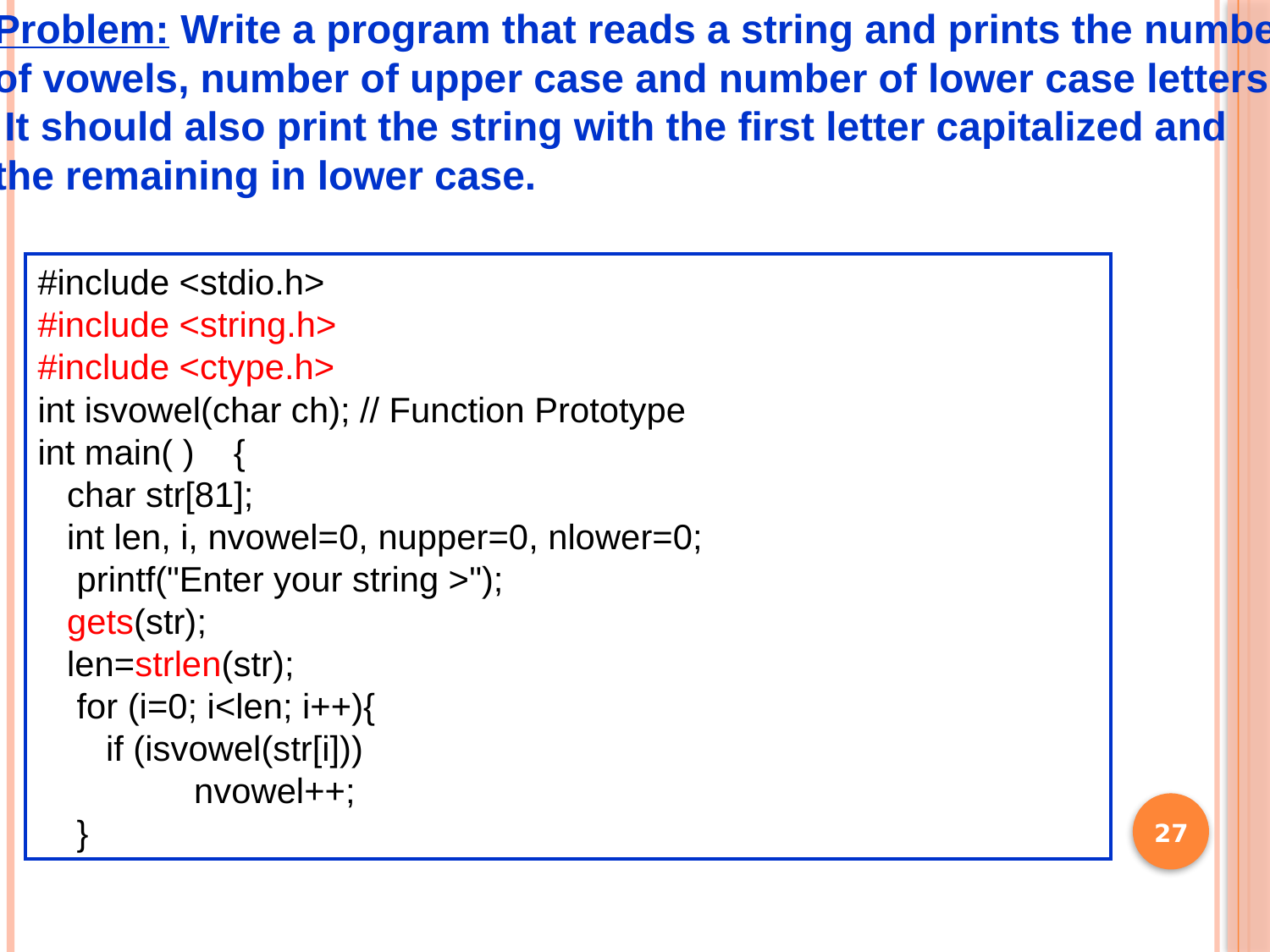

Problem: Write a program that reads a string and prints the number
of vowels, number of upper case and number of lower case letters.
 It should also print the string with the first letter capitalized and
the remaining in lower case.
#include <stdio.h>
#include <string.h>
#include <ctype.h>
int isvowel(char ch); // Function Prototype
int main( )    {
   char str[81];
   int len, i, nvowel=0, nupper=0, nlower=0;
    printf("Enter your string >");
   gets(str);
   len=strlen(str);
    for (i=0; i<len; i++){
       if (isvowel(str[i]))
	   nvowel++;
    }
27